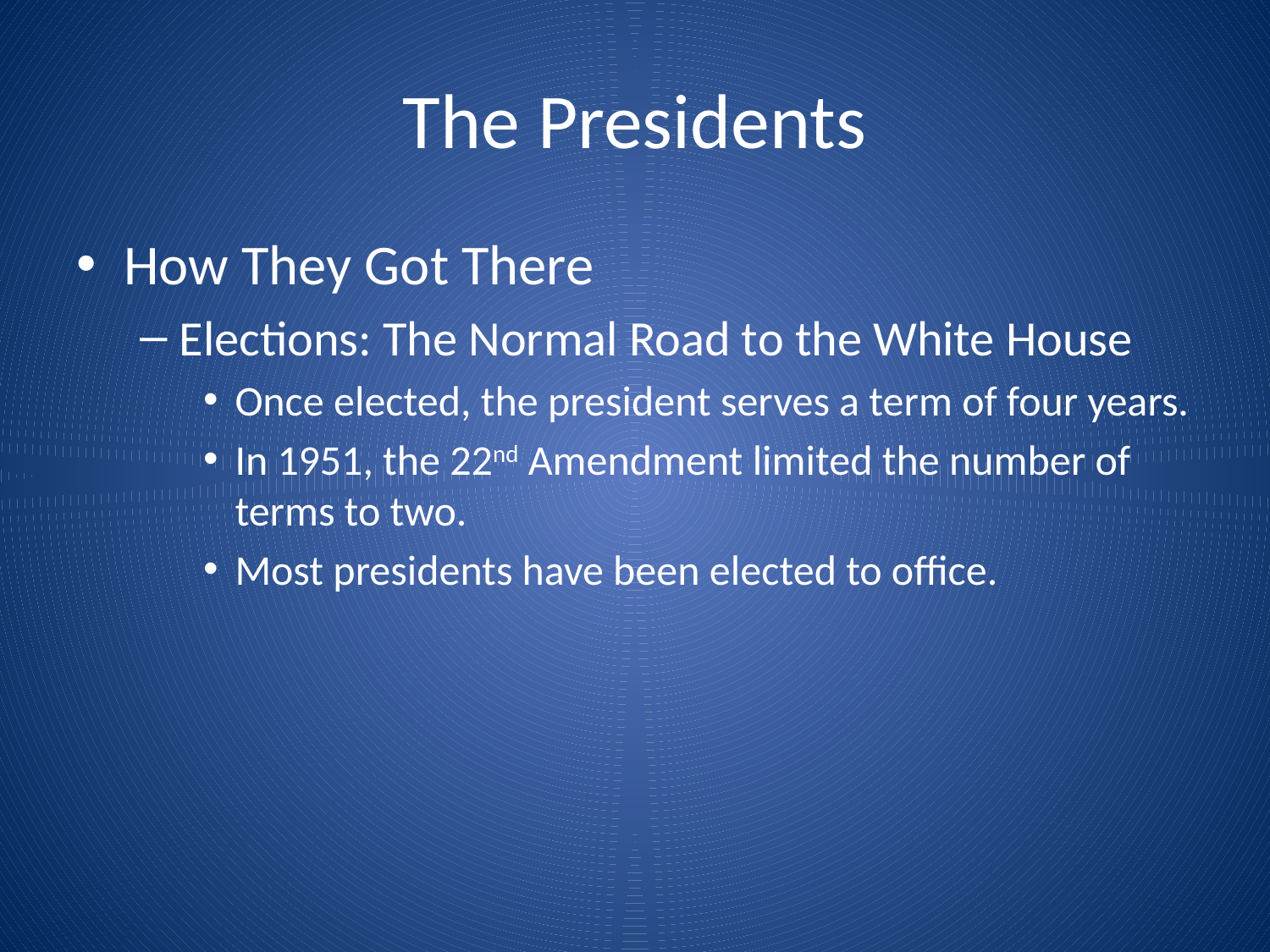

# The Presidents
How They Got There
Elections: The Normal Road to the White House
Once elected, the president serves a term of four years.
In 1951, the 22nd Amendment limited the number of terms to two.
Most presidents have been elected to office.